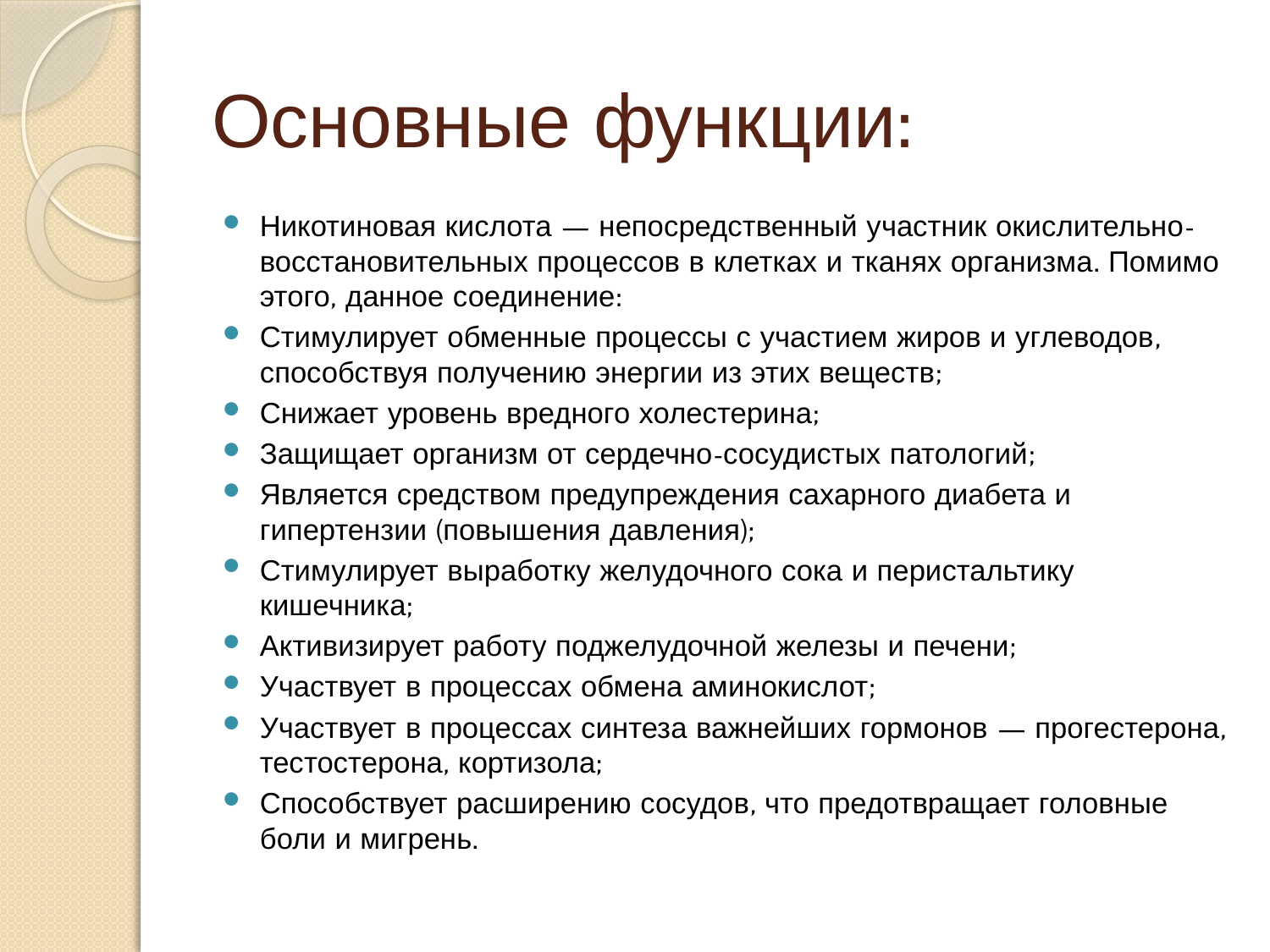

# Основные функции:
Никотиновая кислота — непосредственный участник окислительно-восстановительных процессов в клетках и тканях организма. Помимо этого, данное соединение:
Стимулирует обменные процессы с участием жиров и углеводов, способствуя получению энергии из этих веществ;
Снижает уровень вредного холестерина;
Защищает организм от сердечно-сосудистых патологий;
Является средством предупреждения сахарного диабета и гипертензии (повышения давления);
Стимулирует выработку желудочного сока и перистальтику кишечника;
Активизирует работу поджелудочной железы и печени;
Участвует в процессах обмена аминокислот;
Участвует в процессах синтеза важнейших гормонов — прогестерона, тестостерона, кортизола;
Способствует расширению сосудов, что предотвращает головные боли и мигрень.